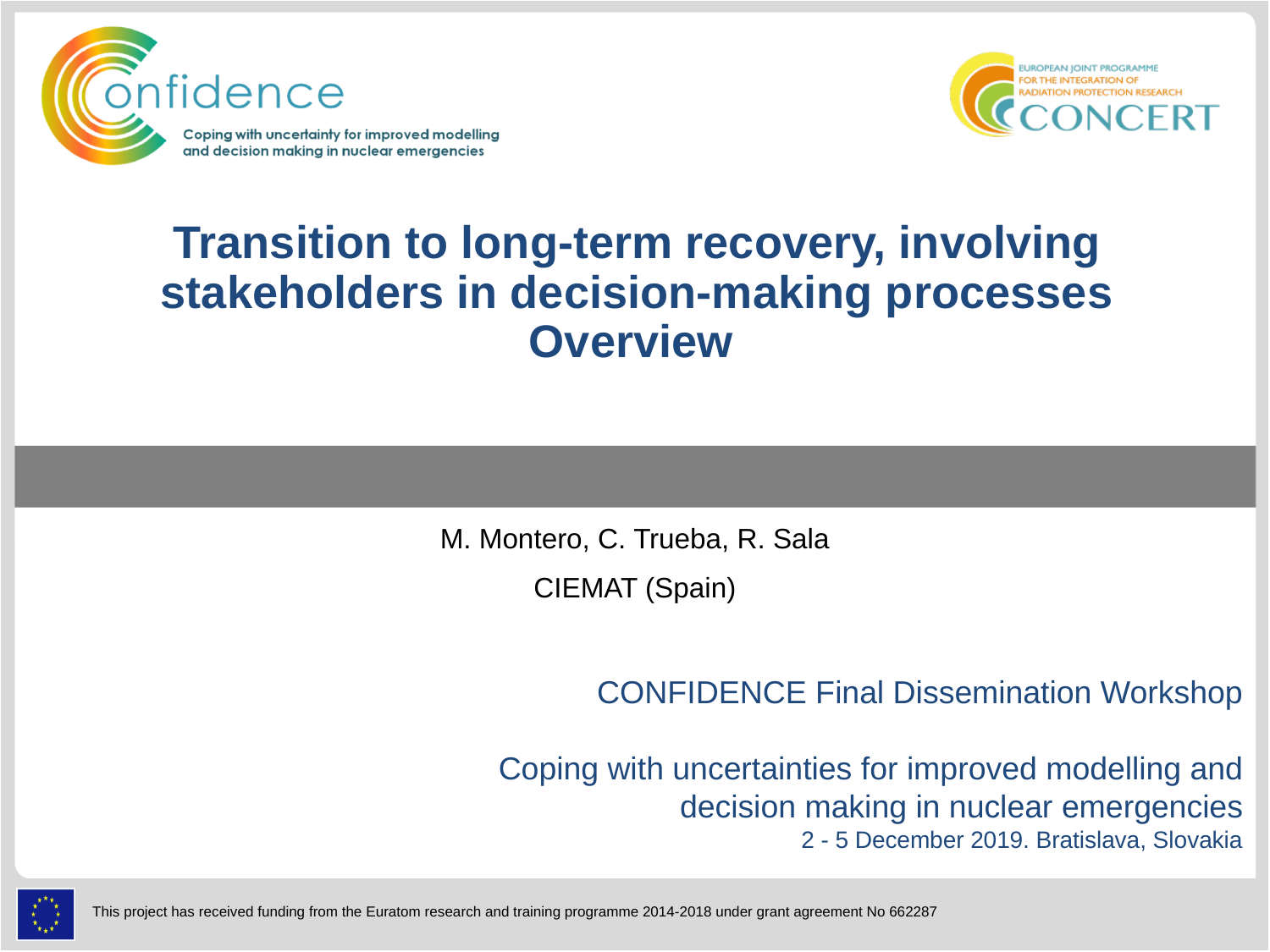

# Transition to long-term recovery, involving stakeholders in decision-making processes Overview
M. Montero, C. Trueba, R. Sala
CIEMAT (Spain)